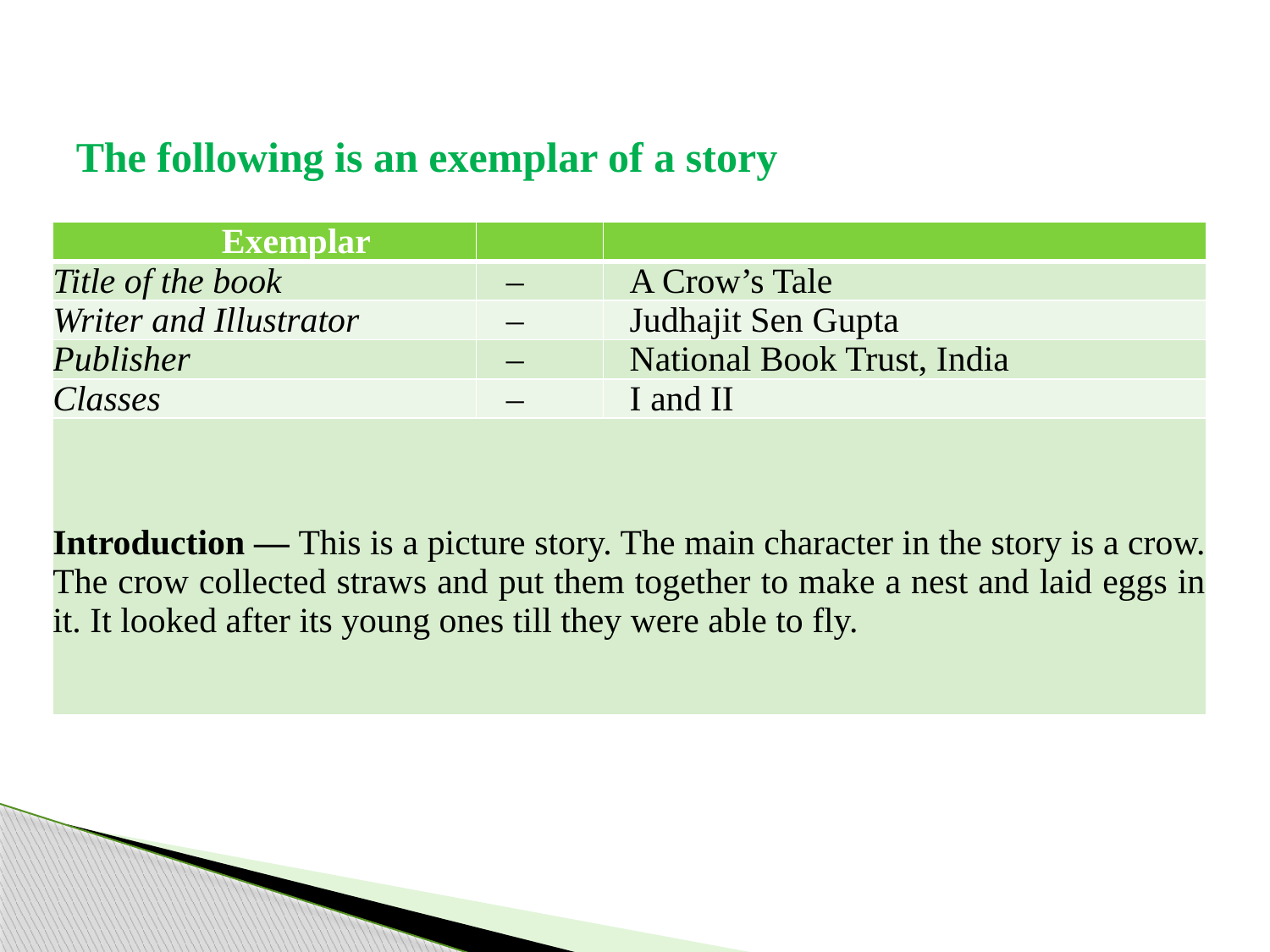

# The following is an exemplar of a story
| Exemplar |  |  |
| --- | --- | --- |
| Title of the book | – | A Crow’s Tale |
| Writer and Illustrator | – | Judhajit Sen Gupta |
| Publisher | – | National Book Trust, India |
| Classes | – | I and II |
| Introduction — This is a picture story. The main character in the story is a crow. The crow collected straws and put them together to make a nest and laid eggs in it. It looked after its young ones till they were able to fly. |  |  |